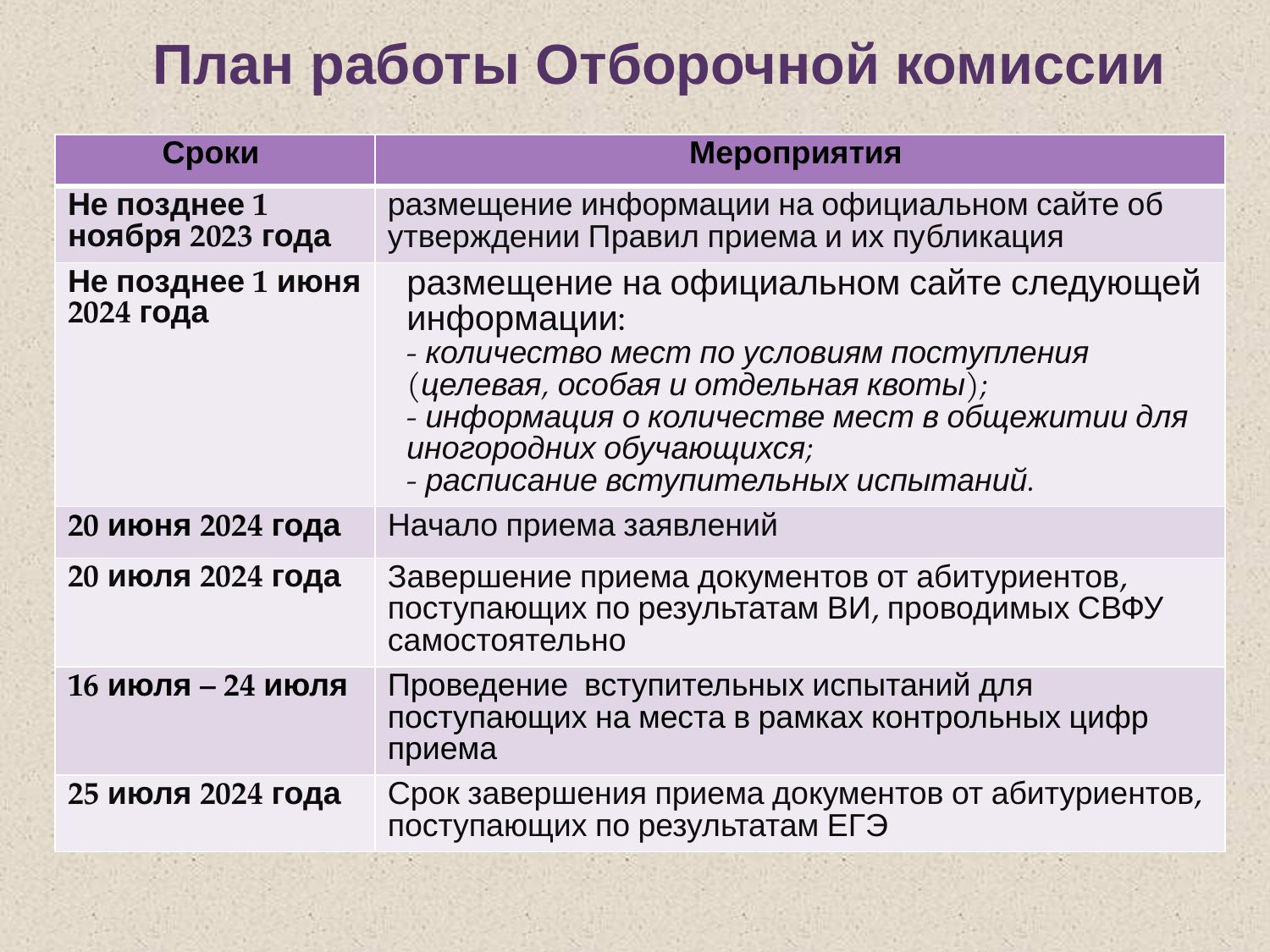

План работы Отборочной комиссии

| Сроки | Мероприятия |
| --- | --- |
| Не позднее 1 ноября 2023 года | размещение информации на официальном сайте об утверждении Правил приема и их публикация |
| Не позднее 1 июня 2024 года | размещение на официальном сайте следующей информации: - количество мест по условиям поступления (целевая, особая и отдельная квоты); - информация о количестве мест в общежитии для иногородних обучающихся; - расписание вступительных испытаний. |
| 20 июня 2024 года | Начало приема заявлений |
| 20 июля 2024 года | Завершение приема документов от абитуриентов, поступающих по результатам ВИ, проводимых СВФУ самостоятельно |
| 16 июля – 24 июля | Проведение вступительных испытаний для поступающих на места в рамках контрольных цифр приема |
| 25 июля 2024 года | Срок завершения приема документов от абитуриентов, поступающих по результатам ЕГЭ |